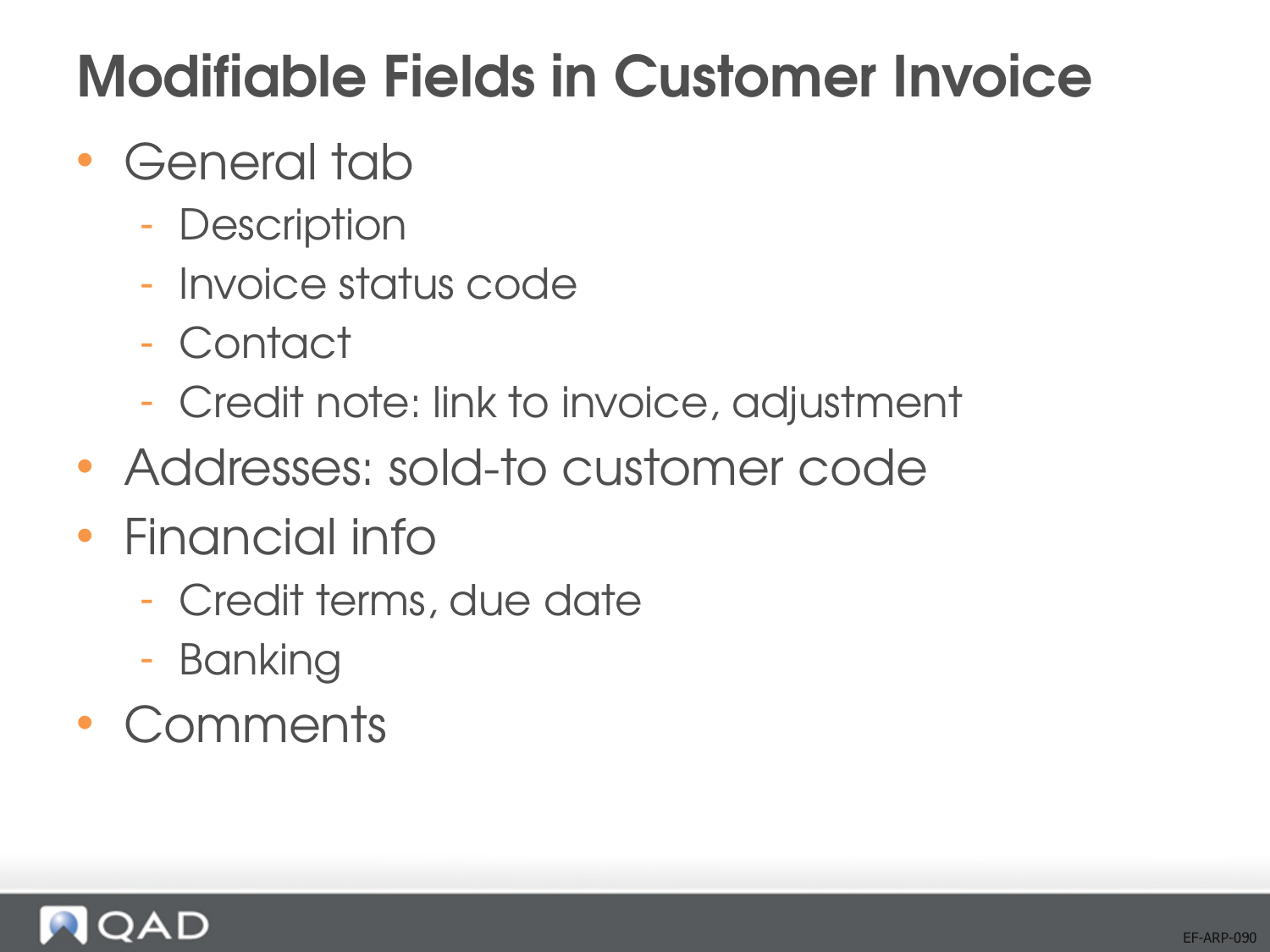

# Modifiable Fields in Customer Invoice
General tab
Description
Invoice status code
Contact
Credit note: link to invoice, adjustment
Addresses: sold-to customer code
Financial info
Credit terms, due date
Banking
Comments
EF-ARP-090